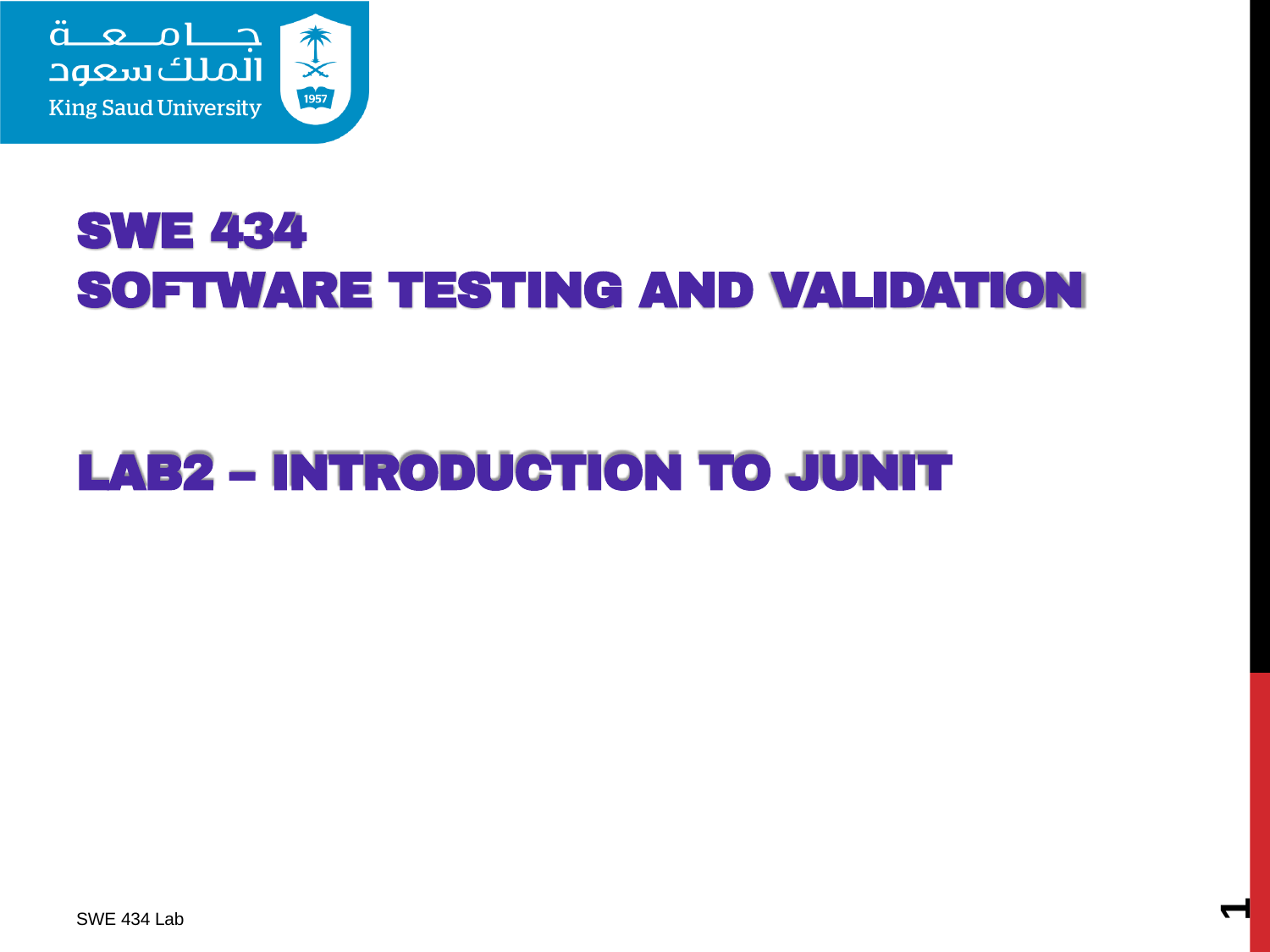

SWE 434
SOFTWARE TESTING AND VALIDATION

LAB2 – INTRODUCTION TO JUNIT

1
SWE 434 Lab